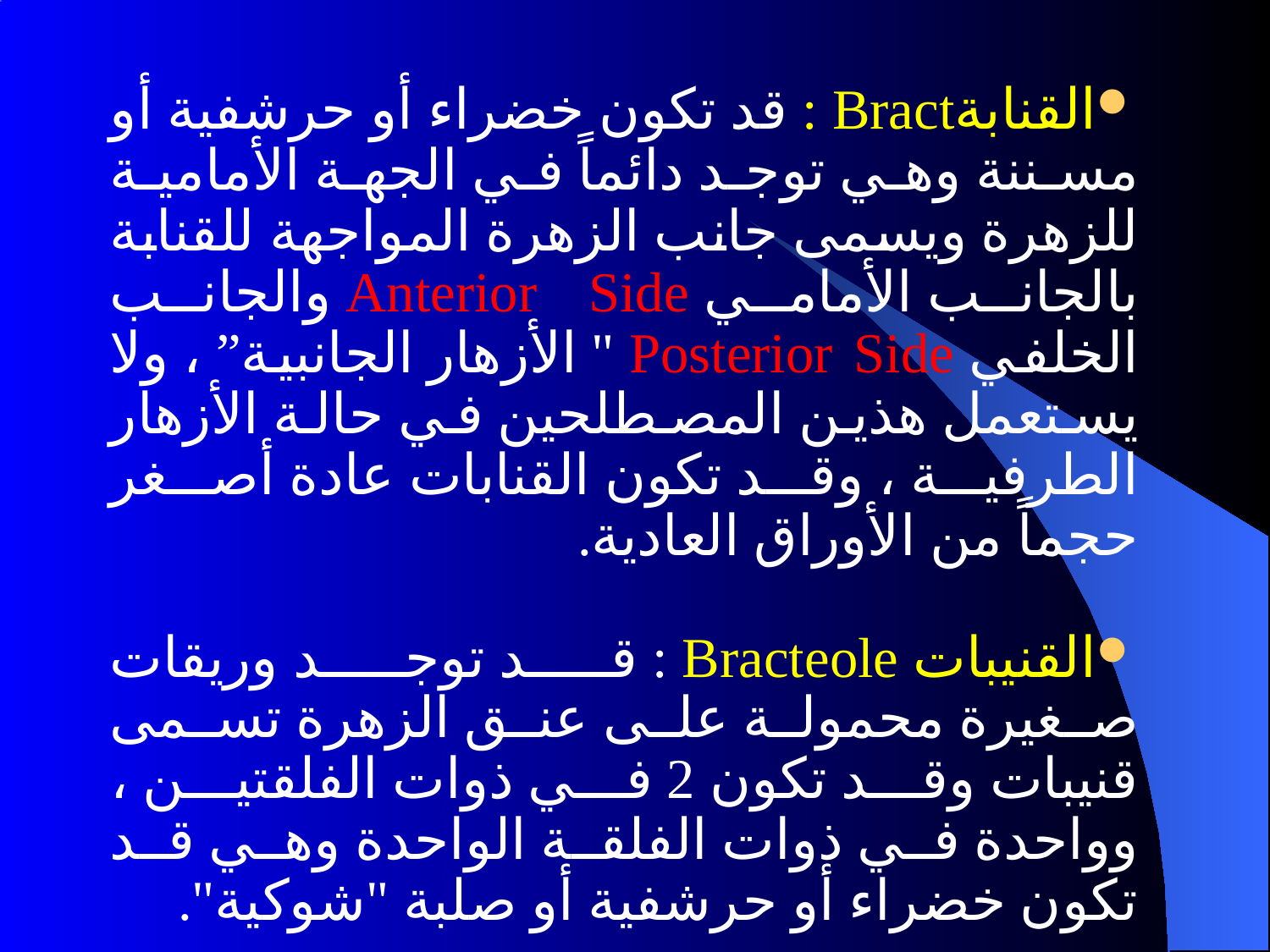

القنابةBract : قد تكون خضراء أو حرشفية أو مسننة وهي توجد دائماً في الجهة الأمامية للزهرة ويسمى جانب الزهرة المواجهة للقنابة بالجانب الأمامي Anterior Side والجانب الخلفي Posterior Side " الأزهار الجانبية” ، ولا يستعمل هذين المصطلحين في حالة الأزهار الطرفية ، وقد تكون القنابات عادة أصغر حجماً من الأوراق العادية.

القنيبات Bracteole : قد توجد وريقات صغيرة محمولة على عنق الزهرة تسمى قنيبات وقد تكون 2 في ذوات الفلقتين ، وواحدة في ذوات الفلقة الواحدة وهي قد تكون خضراء أو حرشفية أو صلبة "شوكية".